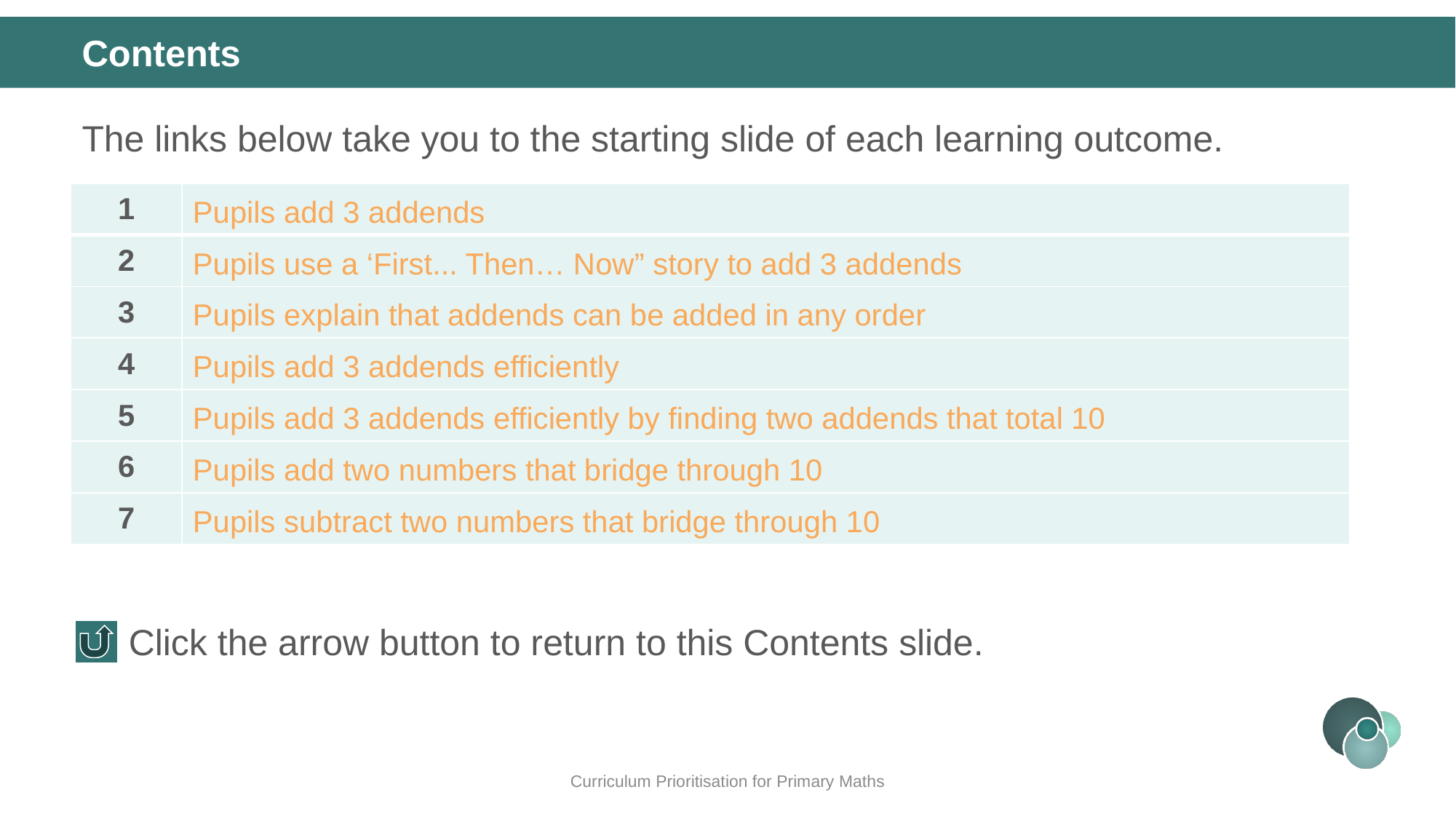

Contents
The links below take you to the starting slide of each learning outcome.
| 1 | Pupils add 3 addends |
| --- | --- |
| 2 | Pupils use a ‘First... Then… Now” story to add 3 addends |
| 3 | Pupils explain that addends can be added in any order |
| 4 | Pupils add 3 addends efficiently |
| 5 | Pupils add 3 addends efficiently by finding two addends that total 10 |
| 6 | Pupils add two numbers that bridge through 10 |
| 7 | Pupils subtract two numbers that bridge through 10 |
Click the arrow button to return to this Contents slide.

Curriculum Prioritisation for Primary Maths